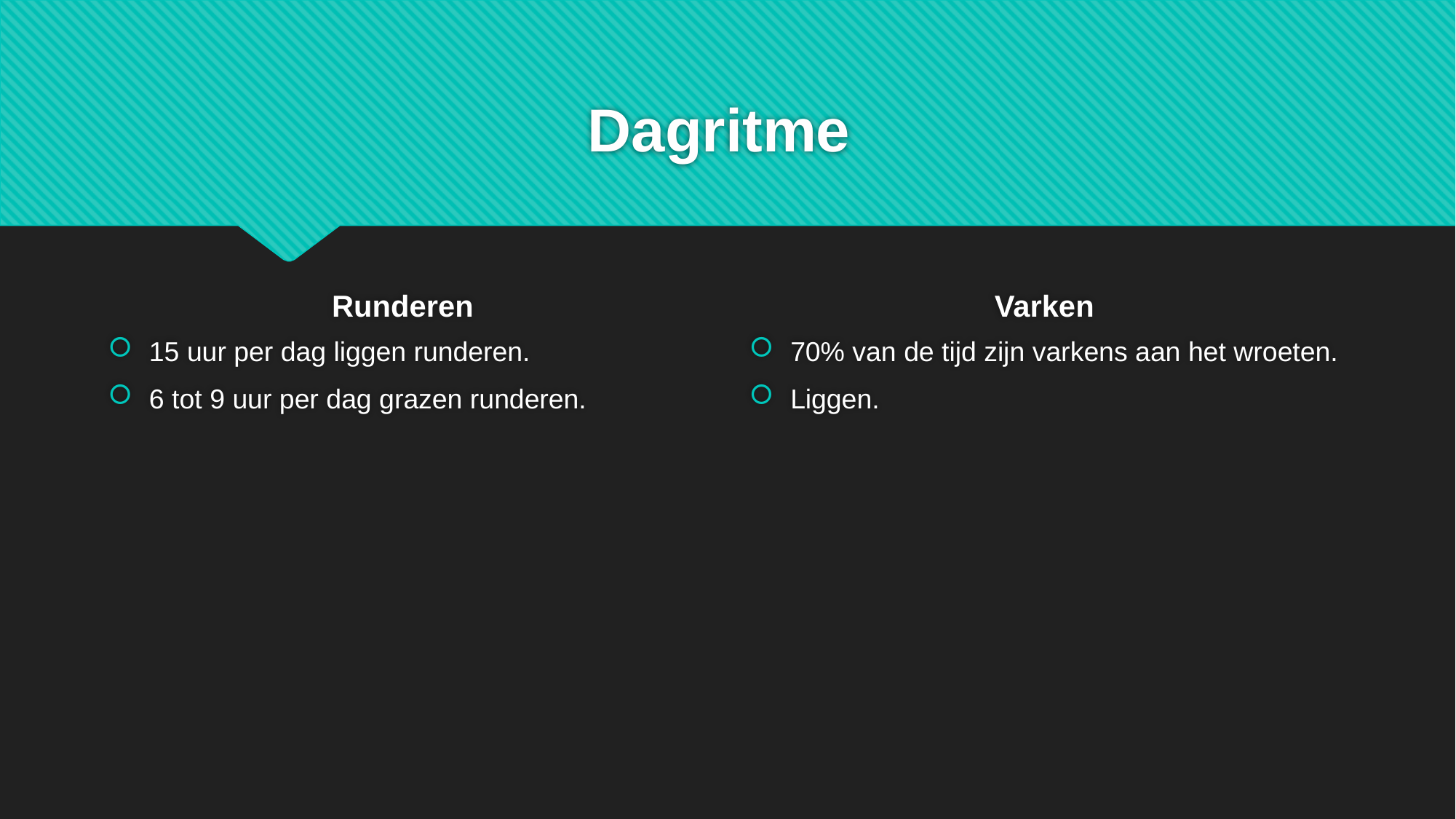

# Dagritme
Runderen
Varken
15 uur per dag liggen runderen.
6 tot 9 uur per dag grazen runderen.
70% van de tijd zijn varkens aan het wroeten.
Liggen.